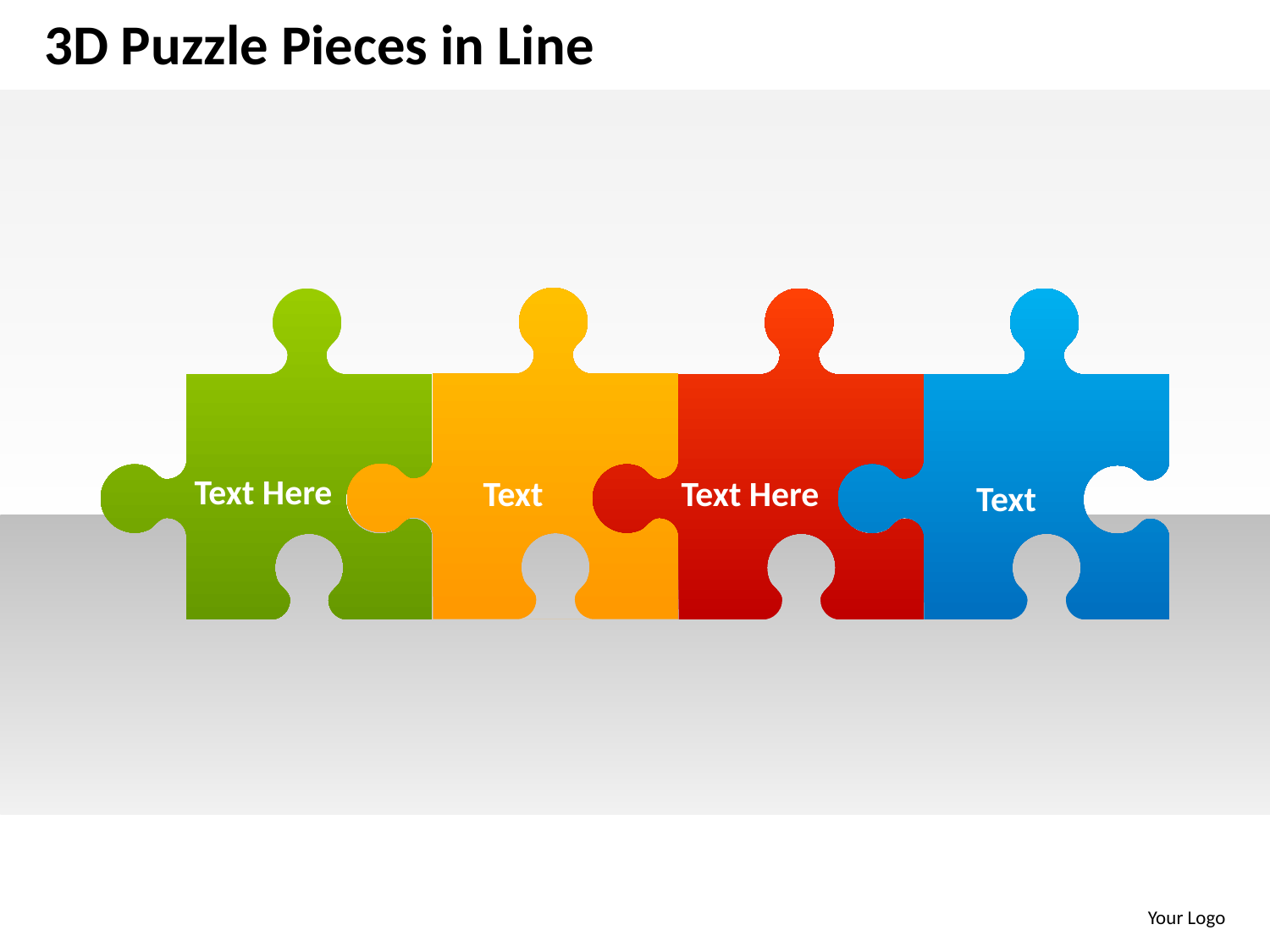

3D Puzzle Pieces in Line

Text Here
Text
Text Here
Text
Your Logo